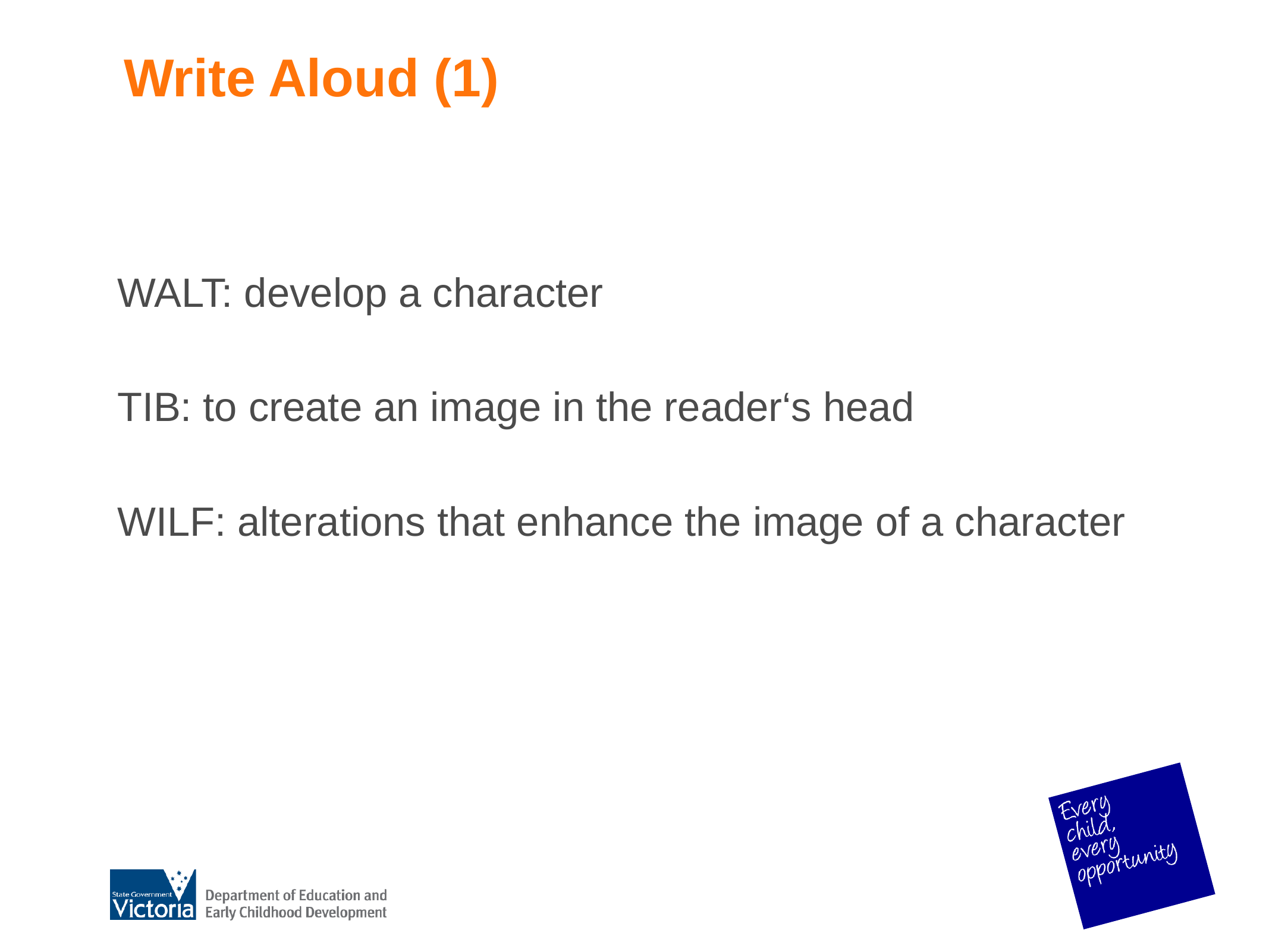

# Write Aloud (1)
WALT: develop a character

TIB: to create an image in the reader‘s head

WILF: alterations that enhance the image of a character